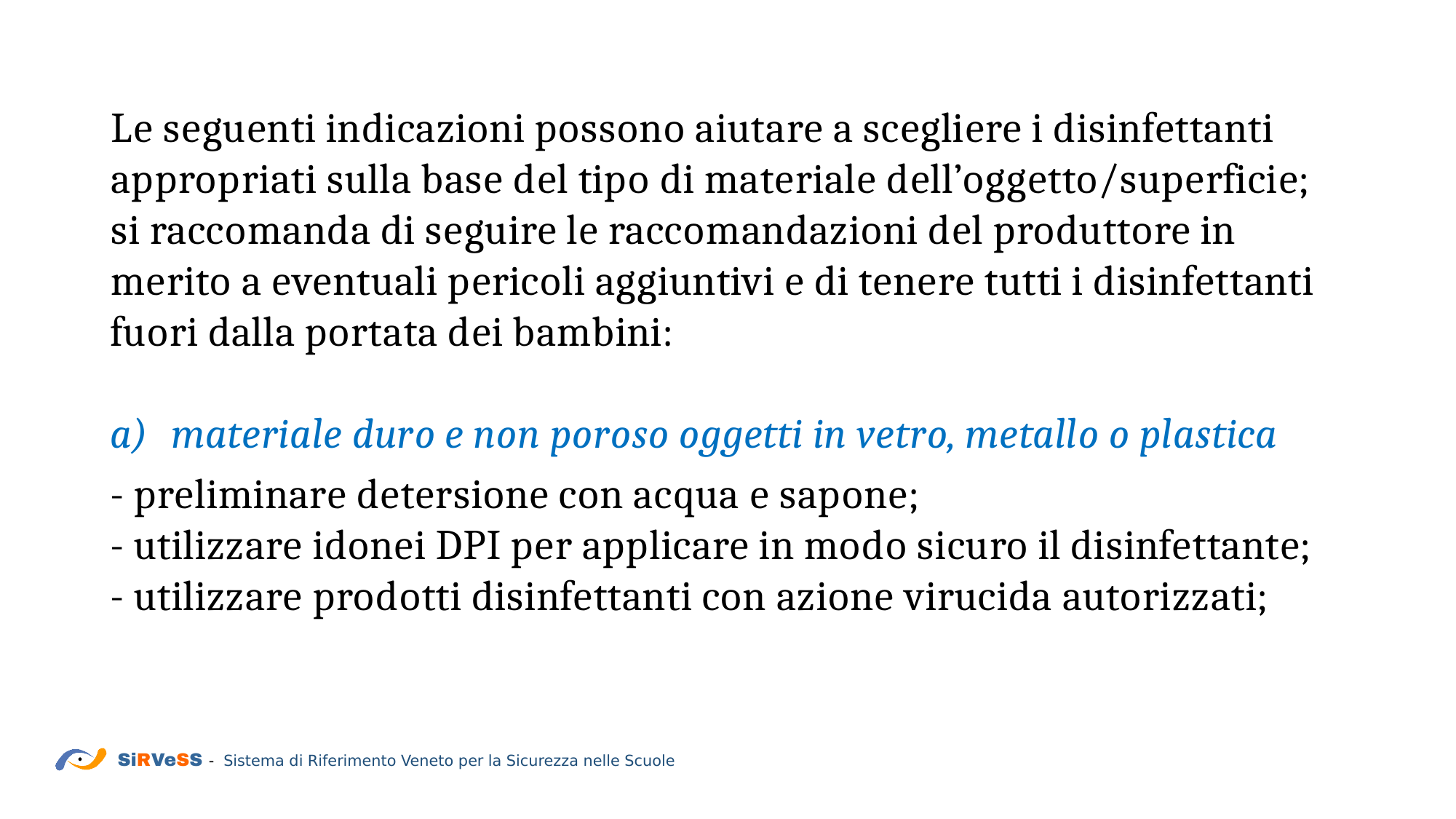

Le seguenti indicazioni possono aiutare a scegliere i disinfettanti appropriati sulla base del tipo di materiale dell’oggetto/superficie; si raccomanda di seguire le raccomandazioni del produttore in merito a eventuali pericoli aggiuntivi e di tenere tutti i disinfettanti fuori dalla portata dei bambini:

materiale duro e non poroso oggetti in vetro, metallo o plastica
- preliminare detersione con acqua e sapone;
- utilizzare idonei DPI per applicare in modo sicuro il disinfettante;
- utilizzare prodotti disinfettanti con azione virucida autorizzati;